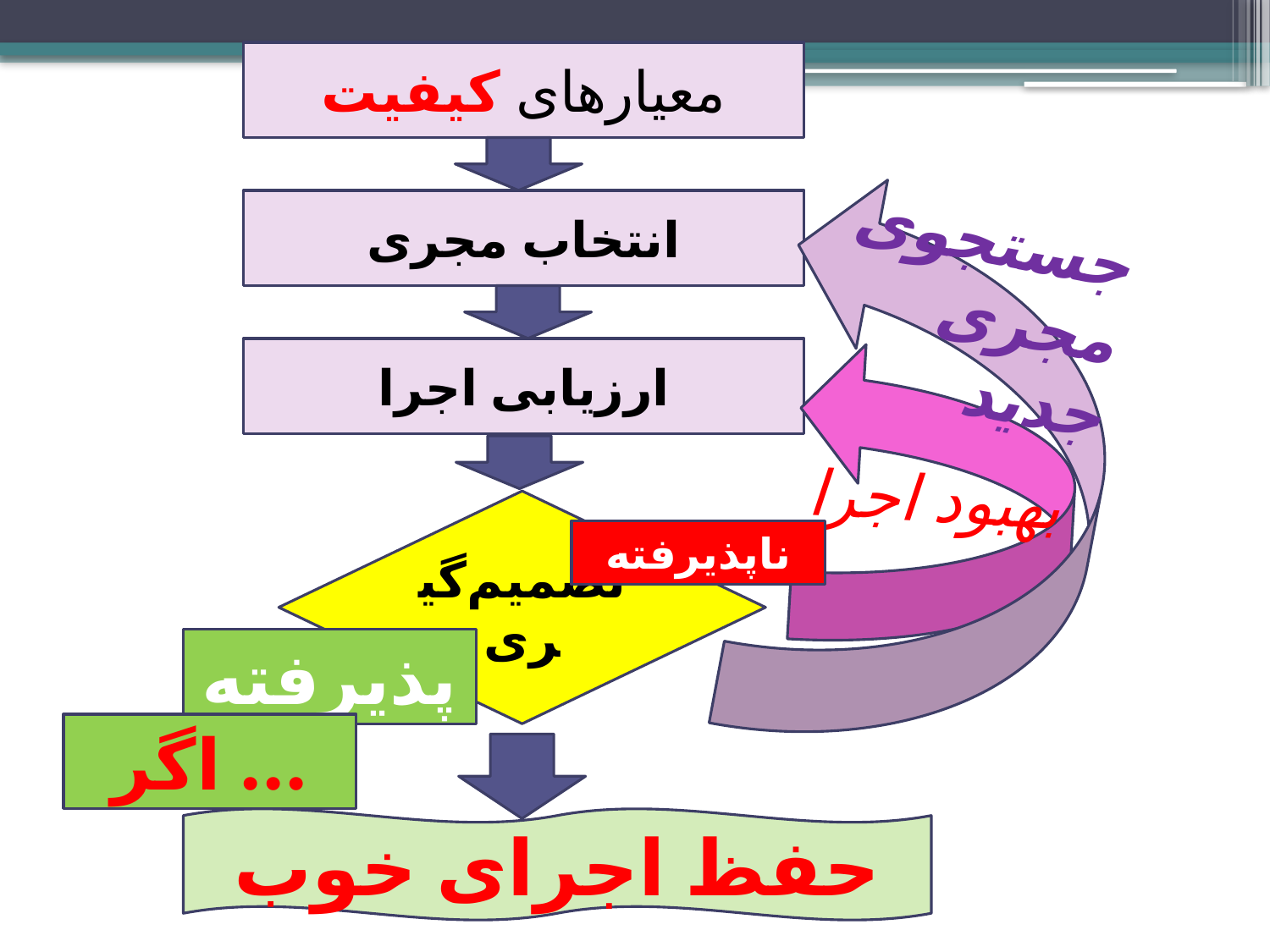

#
معیار‌های کیفیت

انتخاب مجری

جستجوی مجری جدید

ارزیابی اجرا
بهبود اجرا

تصمیم‌گیری
ناپذیرفته
پذیرفته
اگر ...

حفظ اجرای خوب